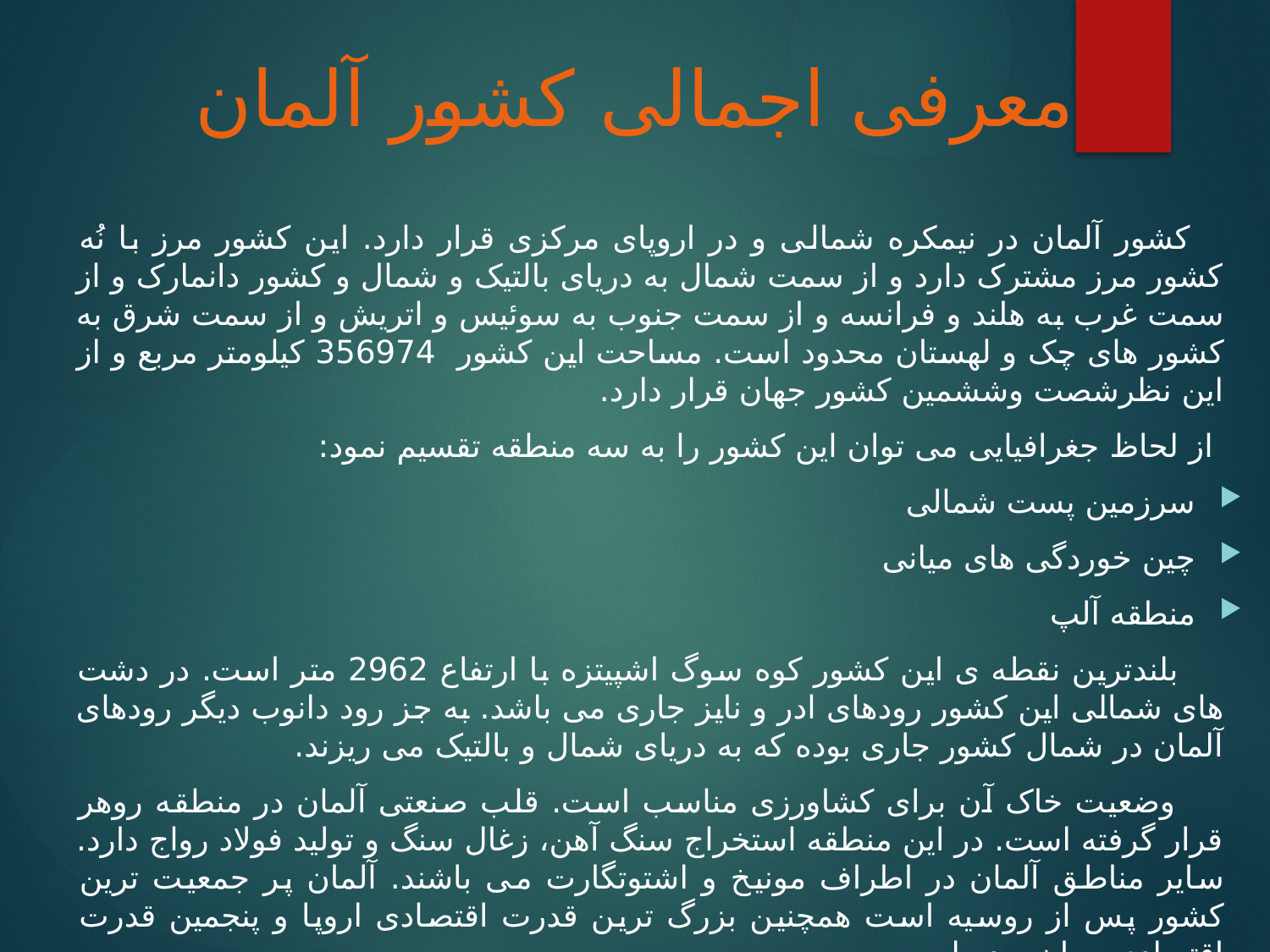

# معرفی اجمالی کشور آلمان
   کشور آلمان در نیمکره شمالی و در اروپای مرکزی قرار دارد. این کشور مرز با نُه کشور مرز مشترک دارد و از سمت شمال به دریای بالتیک و شمال و کشور دانمارک و از سمت غرب به هلند و فرانسه و از سمت جنوب به سوئیس و اتریش و از سمت شرق به کشور های چک و لهستان محدود است. مساحت این کشور  356974 کیلومتر مربع و از این نظرشصت وششمین کشور جهان قرار دارد.
 از لحاظ جغرافیایی می توان این کشور را به سه منطقه تقسیم نمود:
سرزمین پست شمالی
چین خوردگی های میانی
منطقه آلپ
    بلندترین نقطه ی این کشور کوه سوگ اشپیتزه با ارتفاع 2962 متر است. در دشت های شمالی این کشور رودهای ادر و نایز جاری می باشد. به جز رود دانوب دیگر رودهای آلمان در شمال کشور جاری بوده که به دریای شمال و بالتیک می ریزند.
    وضعیت خاک آن برای کشاورزی مناسب است. قلب صنعتی آلمان در منطقه روهر قرار گرفته است. در این منطقه استخراج سنگ آهن، زغال سنگ و تولید فولاد رواج دارد. سایر مناطق آلمان در اطراف مونیخ و اشتوتگارت می باشند. آلمان پر جمعیت ترین کشور پس از روسیه است همچنین بزرگ ترین قدرت اقتصادی اروپا و پنجمین قدرت اقتصادی جهان بوده است